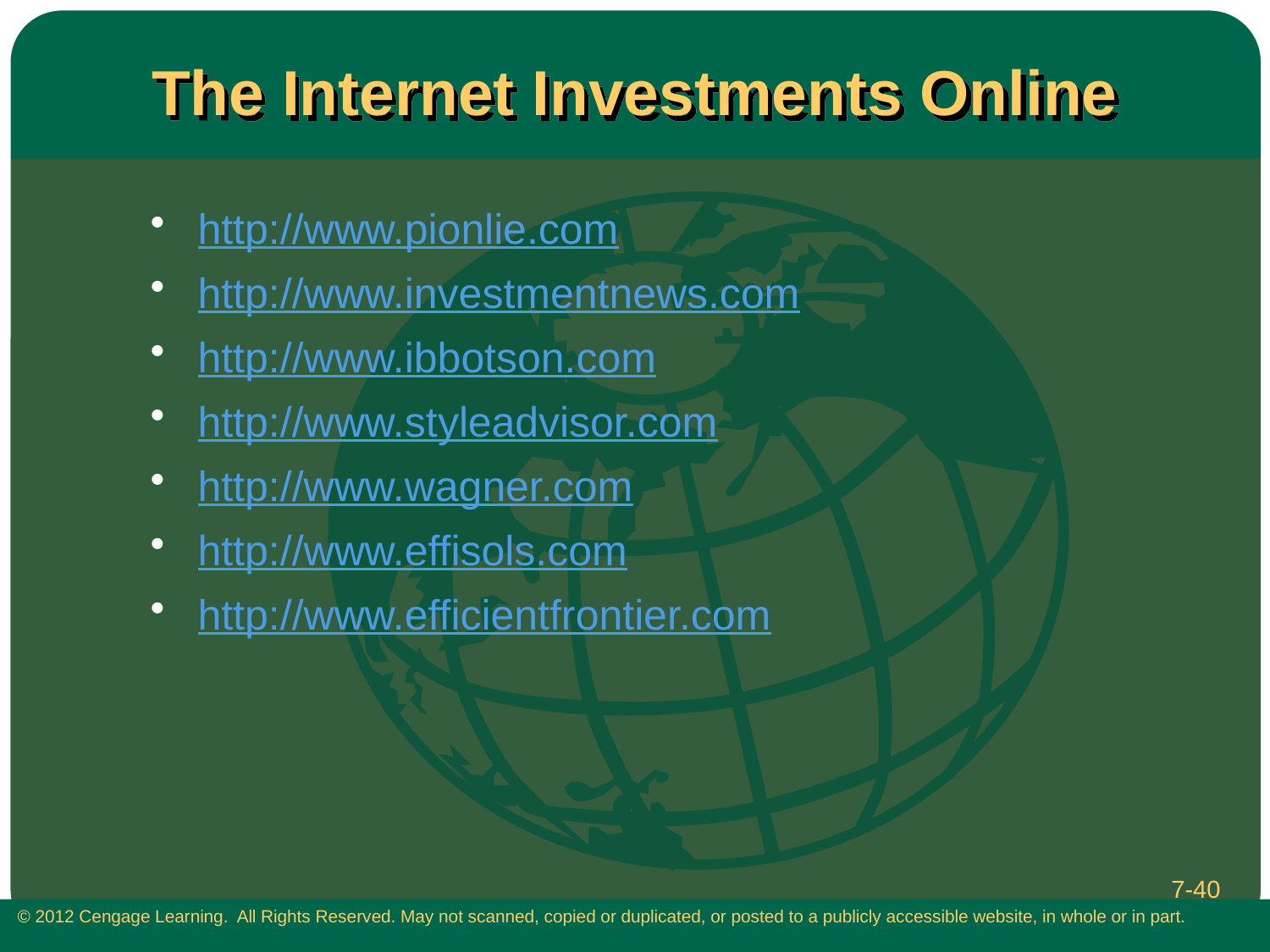

# The Internet Investments Online
http://www.pionlie.com
http://www.investmentnews.com
http://www.ibbotson.com
http://www.styleadvisor.com
http://www.wagner.com
http://www.effisols.com
http://www.efficientfrontier.com

7-40
 © 2012 Cengage Learning.  All Rights Reserved. May not scanned, copied or duplicated, or posted to a publicly accessible website, in whole or in part.